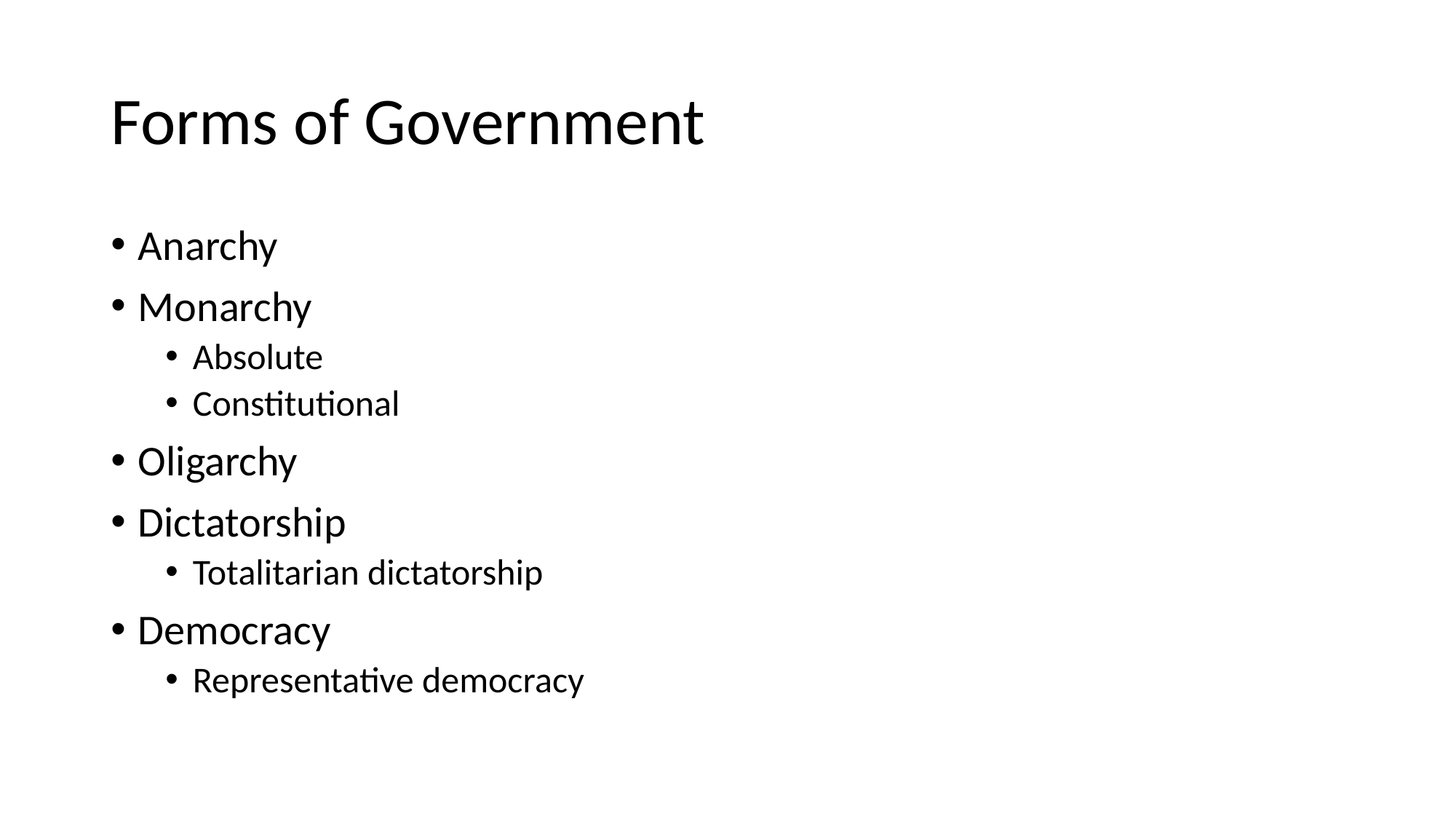

# Forms of Government
Anarchy
Monarchy
Absolute
Constitutional
Oligarchy
Dictatorship
Totalitarian dictatorship
Democracy
Representative democracy